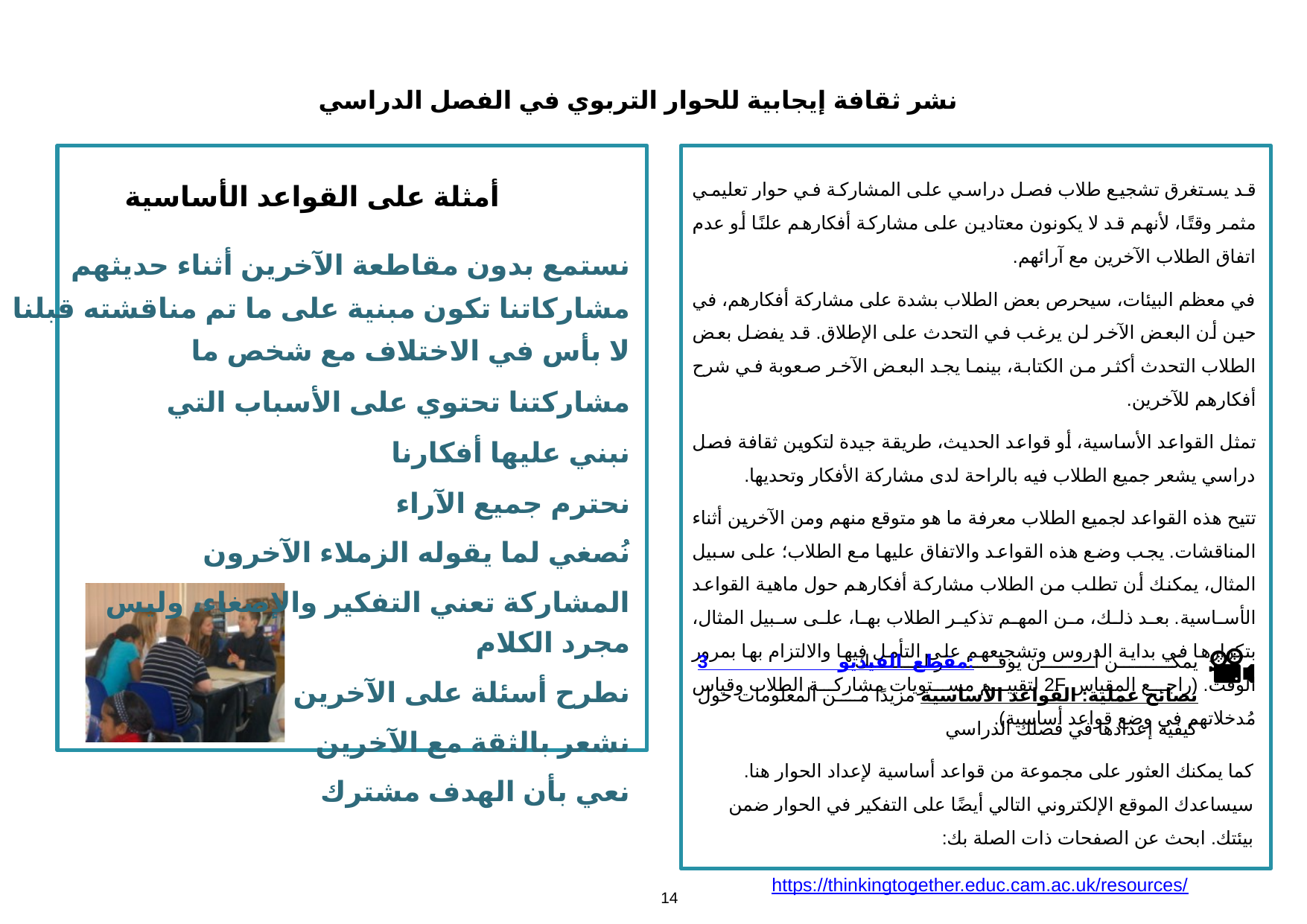

نشر ثقافة إيجابية للحوار التربوي في الفصل الدراسي

قد يستغرق تشجيع طلاب فصل دراسي على المشاركة في حوار تعليمي مثمر وقتًا، لأنهم قد لا يكونون معتادين على مشاركة أفكارهم علنًا أو عدم اتفاق الطلاب الآخرين مع آرائهم.
في معظم البيئات، سيحرص بعض الطلاب بشدة على مشاركة أفكارهم، في حين أن البعض الآخر لن يرغب في التحدث على الإطلاق. قد يفضل بعض الطلاب التحدث أكثر من الكتابة، بينما يجد البعض الآخر صعوبة في شرح أفكارهم للآخرين.
تمثل القواعد الأساسية، أو قواعد الحديث، طريقة جيدة لتكوين ثقافة فصل دراسي يشعر جميع الطلاب فيه بالراحة لدى مشاركة الأفكار وتحديها.
تتيح هذه القواعد لجميع الطلاب معرفة ما هو متوقع منهم ومن الآخرين أثناء المناقشات. يجب وضع هذه القواعد والاتفاق عليها مع الطلاب؛ على سبيل المثال، يمكنك أن تطلب من الطلاب مشاركة أفكارهم حول ماهية القواعد الأساسية. بعد ذلك، من المهم تذكير الطلاب بها، على سبيل المثال، بتكرارها في بداية الدروس وتشجيعهم على التأمل فيها والالتزام بها بمرور الوقت. (راجع المقياس 2F لتقييم مستويات مشاركة الطلاب وقياس مُدخلاتهم في وضع قواعد أساسية).
أمثلة على القواعد الأساسية

نستمع بدون مقاطعة الآخرين أثناء حديثهم
مشاركاتنا تكون مبنية على ما تم مناقشته قبلنا
لا بأس في الاختلاف مع شخص ما
مشاركتنا تحتوي على الأسباب التي نبني عليها أفكارنا
نحترم جميع الآراء
نُصغي لما يقوله الزملاء الآخرون
المشاركة تعني التفكير والإصغاء، وليس مجرد الكلام
نطرح أسئلة على الآخرين
نشعر بالثقة مع الآخرين
نعي بأن الهدف مشترك

يمكن أن يوفر لك مقطع الفيديو 3: نصائح عملية: القواعد الأساسية مزيدًا من المعلومات حول كيفية إعدادها في فصلك الدراسي
كما يمكنك العثور على مجموعة من قواعد أساسية لإعداد الحوار هنا. سيساعدك الموقع الإلكتروني التالي أيضًا على التفكير في الحوار ضمن بيئتك. ابحث عن الصفحات ذات الصلة بك:
https://thinkingtogether.educ.cam.ac.uk/resources/

14